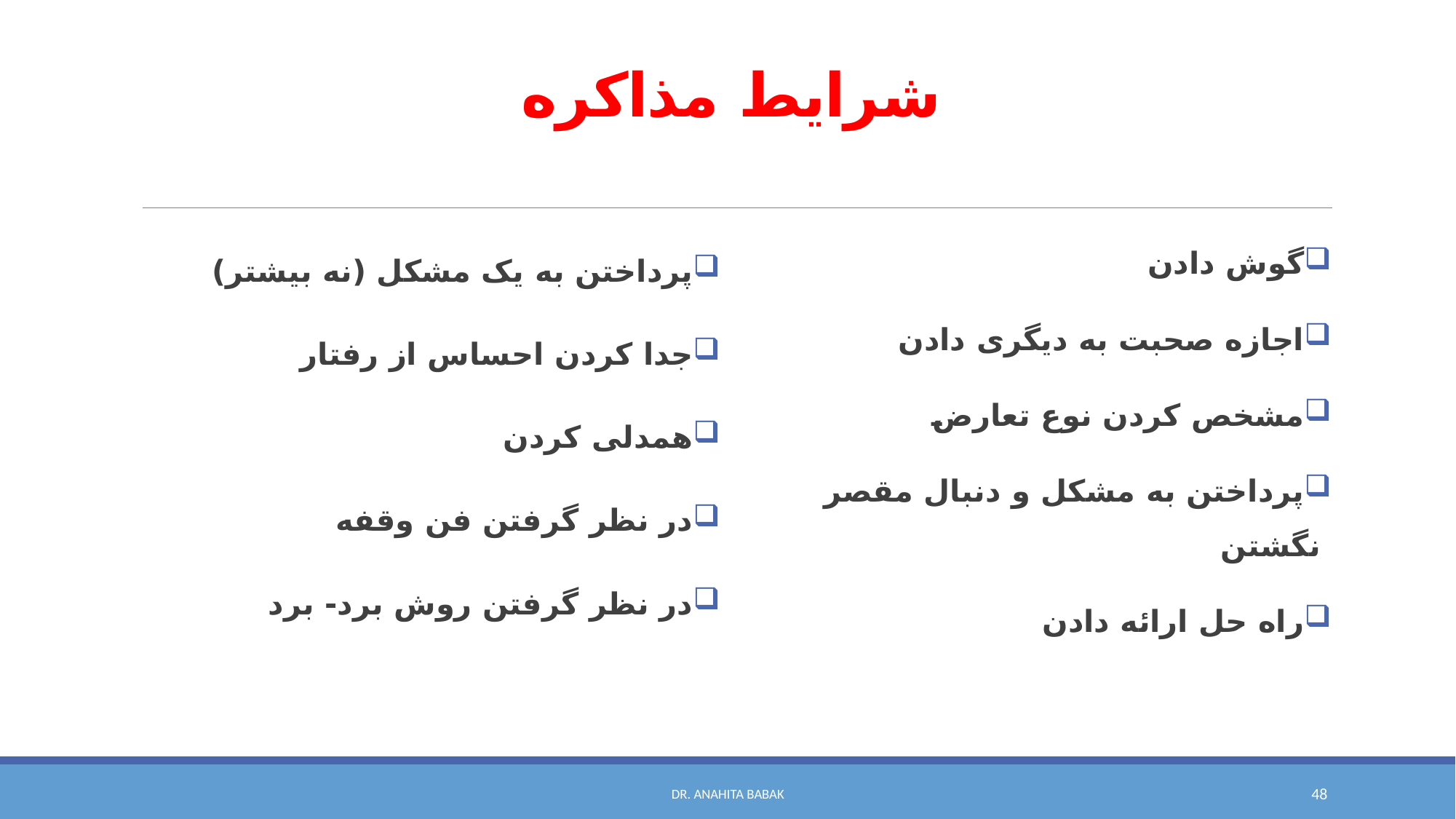

# شرایط مذاکره
پرداختن به یک مشکل (نه بیشتر)
جدا کردن احساس از رفتار
همدلی کردن
در نظر گرفتن فن وقفه
در نظر گرفتن روش برد- برد

گوش دادن
اجازه صحبت به دیگری دادن
مشخص کردن نوع تعارض
پرداختن به مشکل و دنبال مقصر نگشتن
راه حل ارائه دادن

Dr. Anahita Babak
48